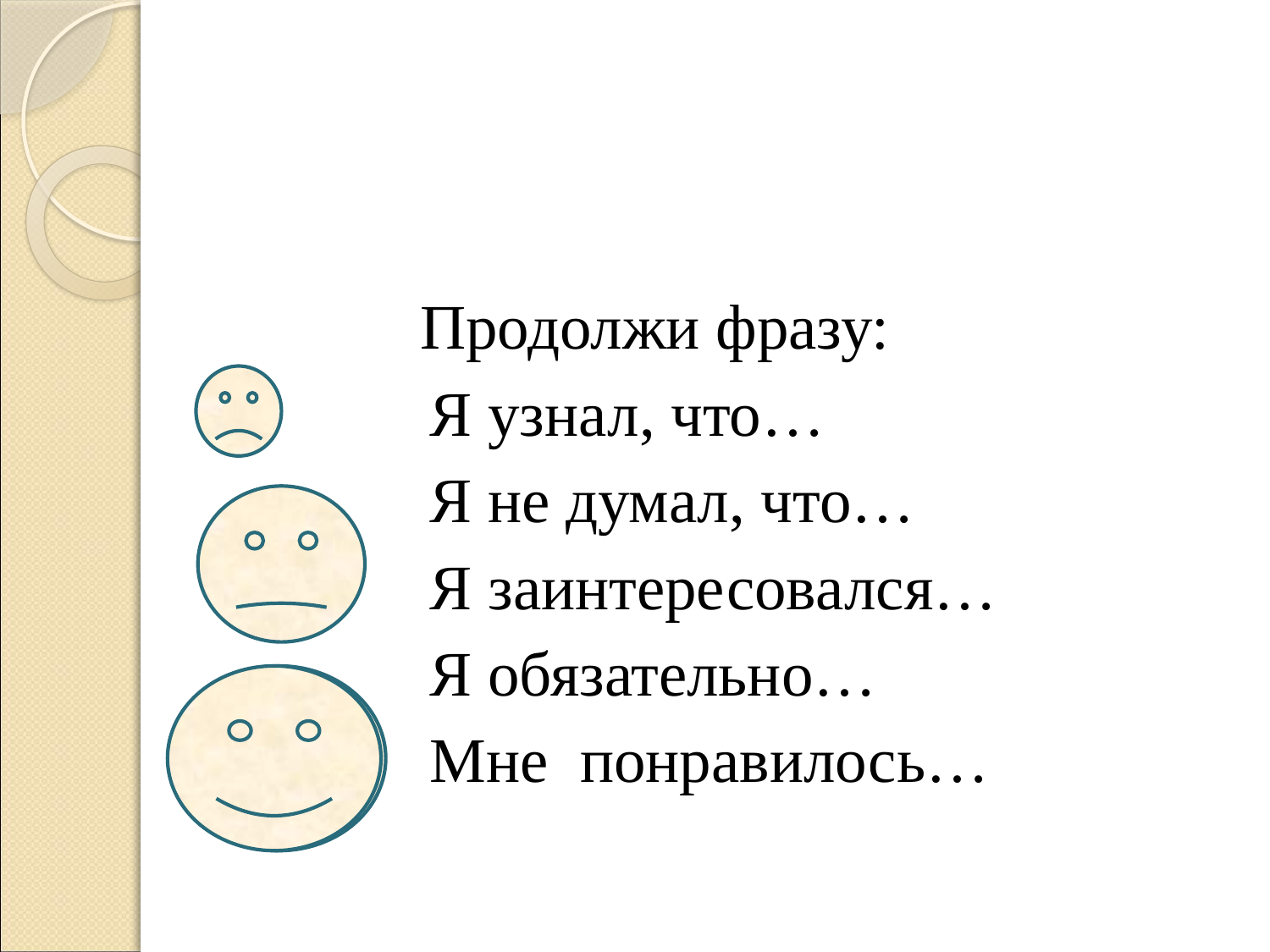

#

                Продолжи фразу:
             Я узнал, что…
             Я не думал, что…
             Я заинтересовался…
             Я обязательно…
             Мне  понравилось…